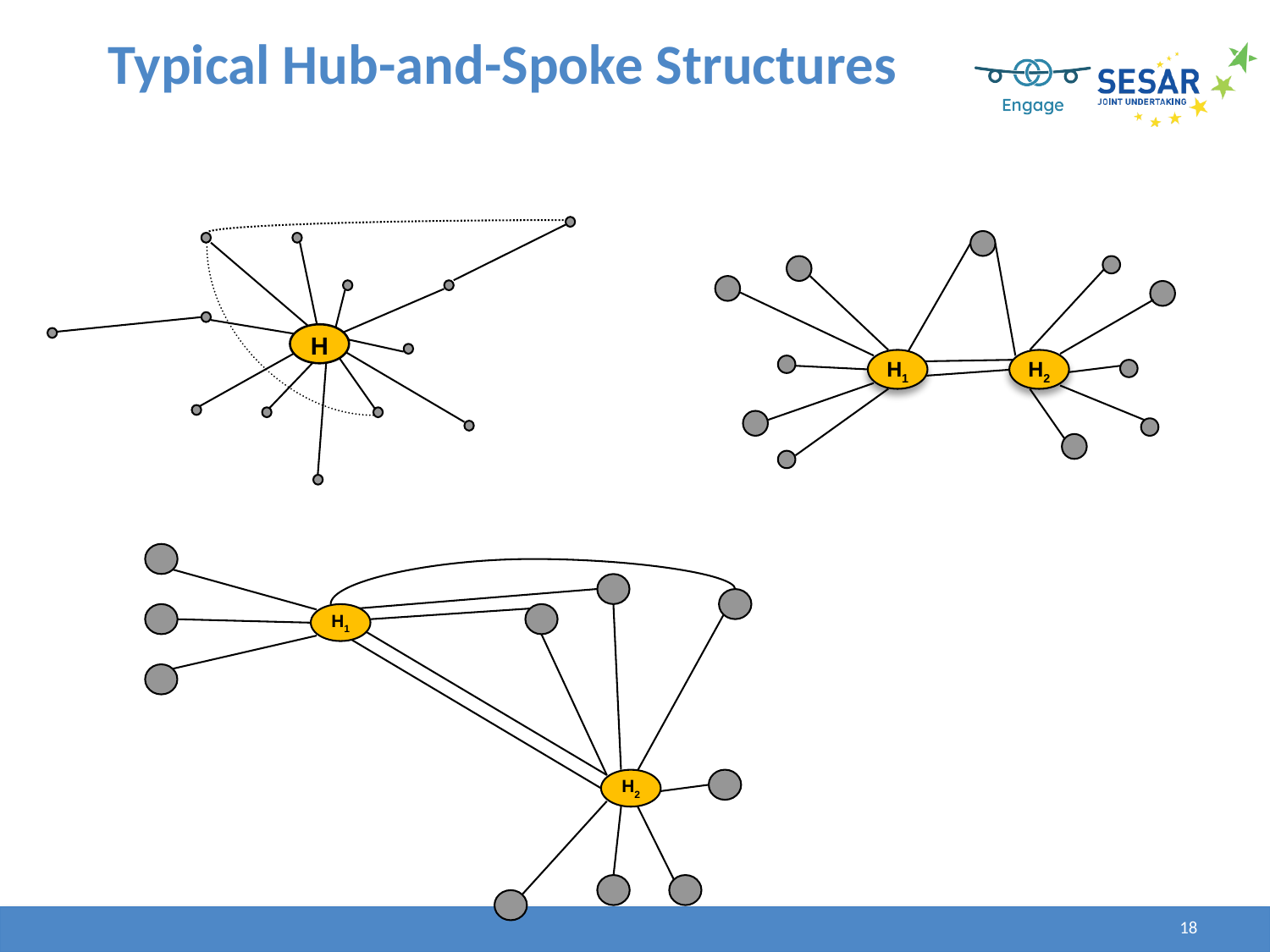

# Typical Hub-and-Spoke Structures

H1
H2

H

H1

H2

18